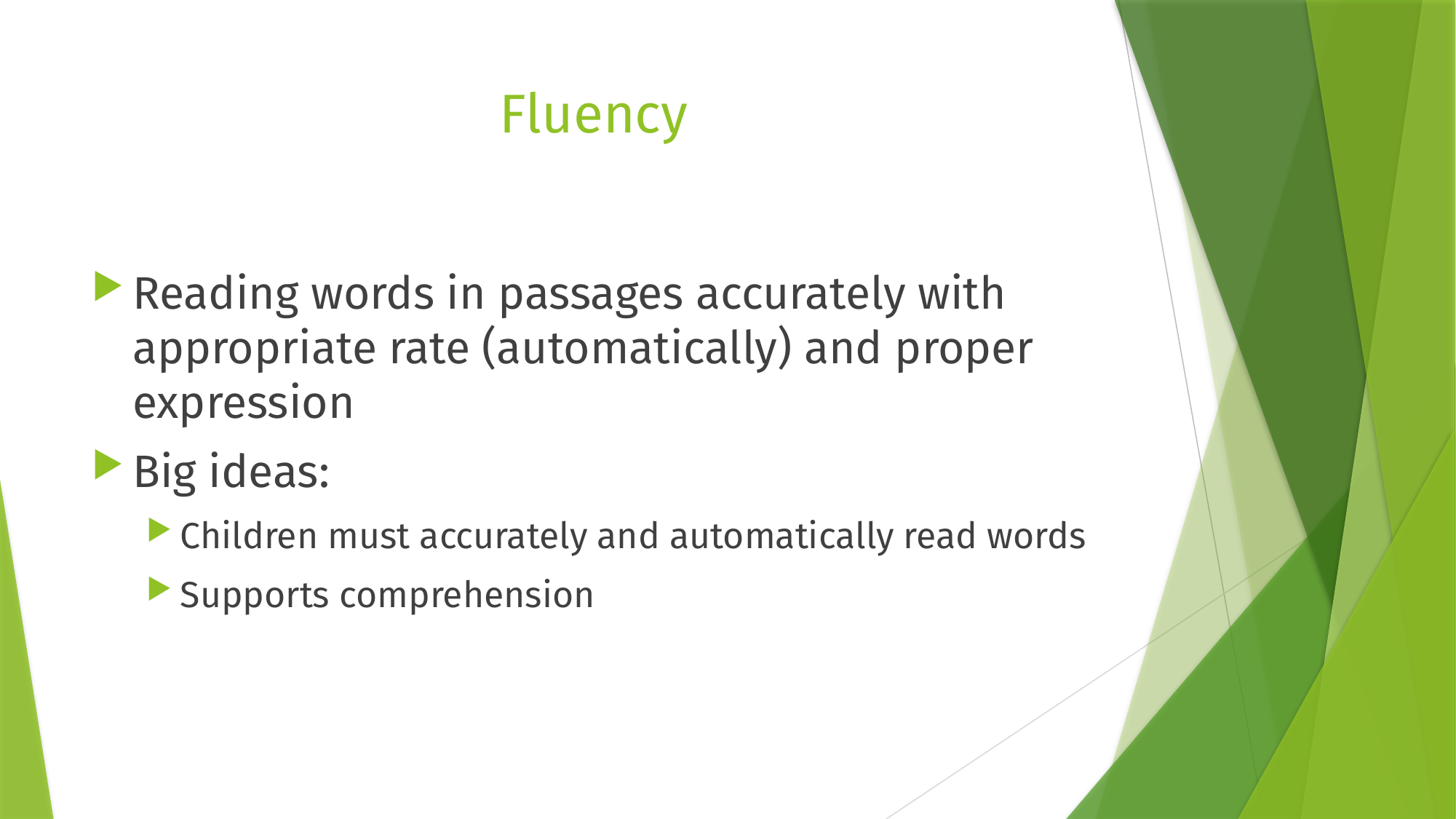

# Fluency
Reading words in passages accurately with appropriate rate (automatically) and proper expression
Big ideas:
Children must accurately and automatically read words
Supports comprehension